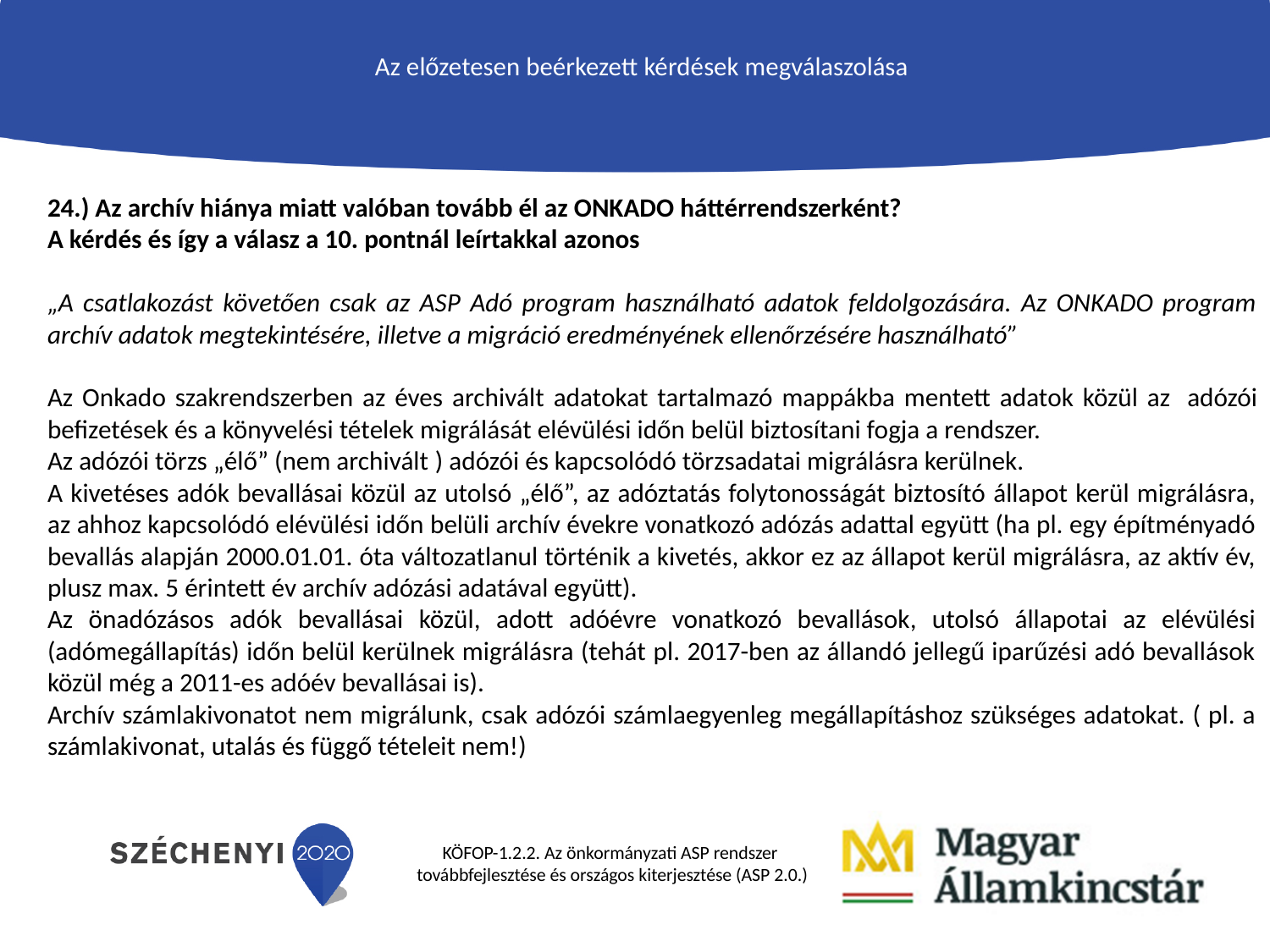

# Az előzetesen beérkezett kérdések megválaszolása
24.) Az archív hiánya miatt valóban tovább él az ONKADO háttérrendszerként?
A kérdés és így a válasz a 10. pontnál leírtakkal azonos

„A csatlakozást követően csak az ASP Adó program használható adatok feldolgozására. Az ONKADO program archív adatok megtekintésére, illetve a migráció eredményének ellenőrzésére használható”

Az Onkado szakrendszerben az éves archivált adatokat tartalmazó mappákba mentett adatok közül az  adózói befizetések és a könyvelési tételek migrálását elévülési időn belül biztosítani fogja a rendszer.
Az adózói törzs „élő” (nem archivált ) adózói és kapcsolódó törzsadatai migrálásra kerülnek.
A kivetéses adók bevallásai közül az utolsó „élő”, az adóztatás folytonosságát biztosító állapot kerül migrálásra, az ahhoz kapcsolódó elévülési időn belüli archív évekre vonatkozó adózás adattal együtt (ha pl. egy építményadó bevallás alapján 2000.01.01. óta változatlanul történik a kivetés, akkor ez az állapot kerül migrálásra, az aktív év, plusz max. 5 érintett év archív adózási adatával együtt).
Az önadózásos adók bevallásai közül, adott adóévre vonatkozó bevallások, utolsó állapotai az elévülési (adómegállapítás) időn belül kerülnek migrálásra (tehát pl. 2017-ben az állandó jellegű iparűzési adó bevallások közül még a 2011-es adóév bevallásai is).
Archív számlakivonatot nem migrálunk, csak adózói számlaegyenleg megállapításhoz szükséges adatokat. ( pl. a számlakivonat, utalás és függő tételeit nem!)